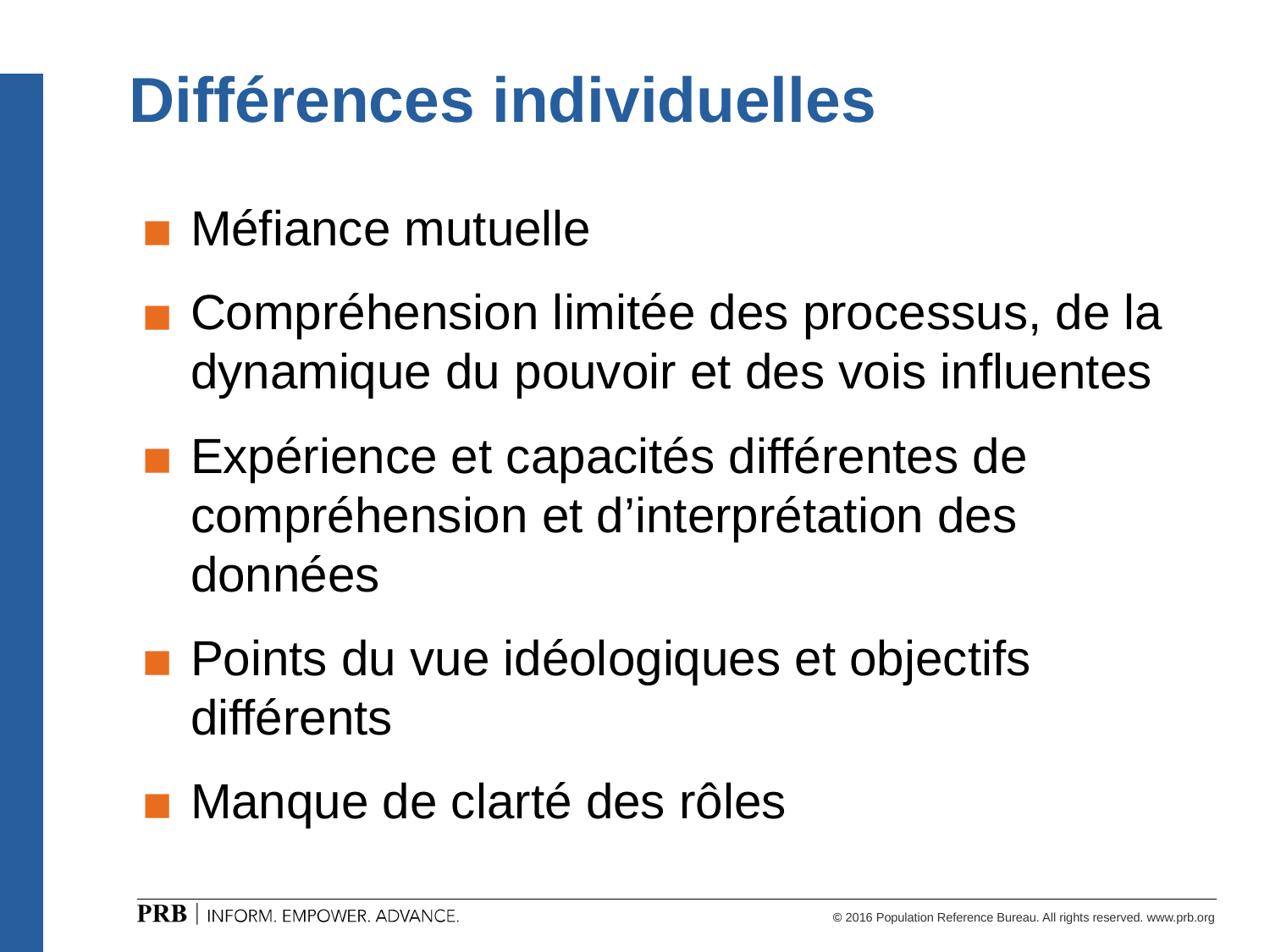

# Différences individuelles
Méfiance mutuelle
Compréhension limitée des processus, de la dynamique du pouvoir et des vois influentes
Expérience et capacités différentes de compréhension et d’interprétation des données
Points du vue idéologiques et objectifs différents
Manque de clarté des rôles